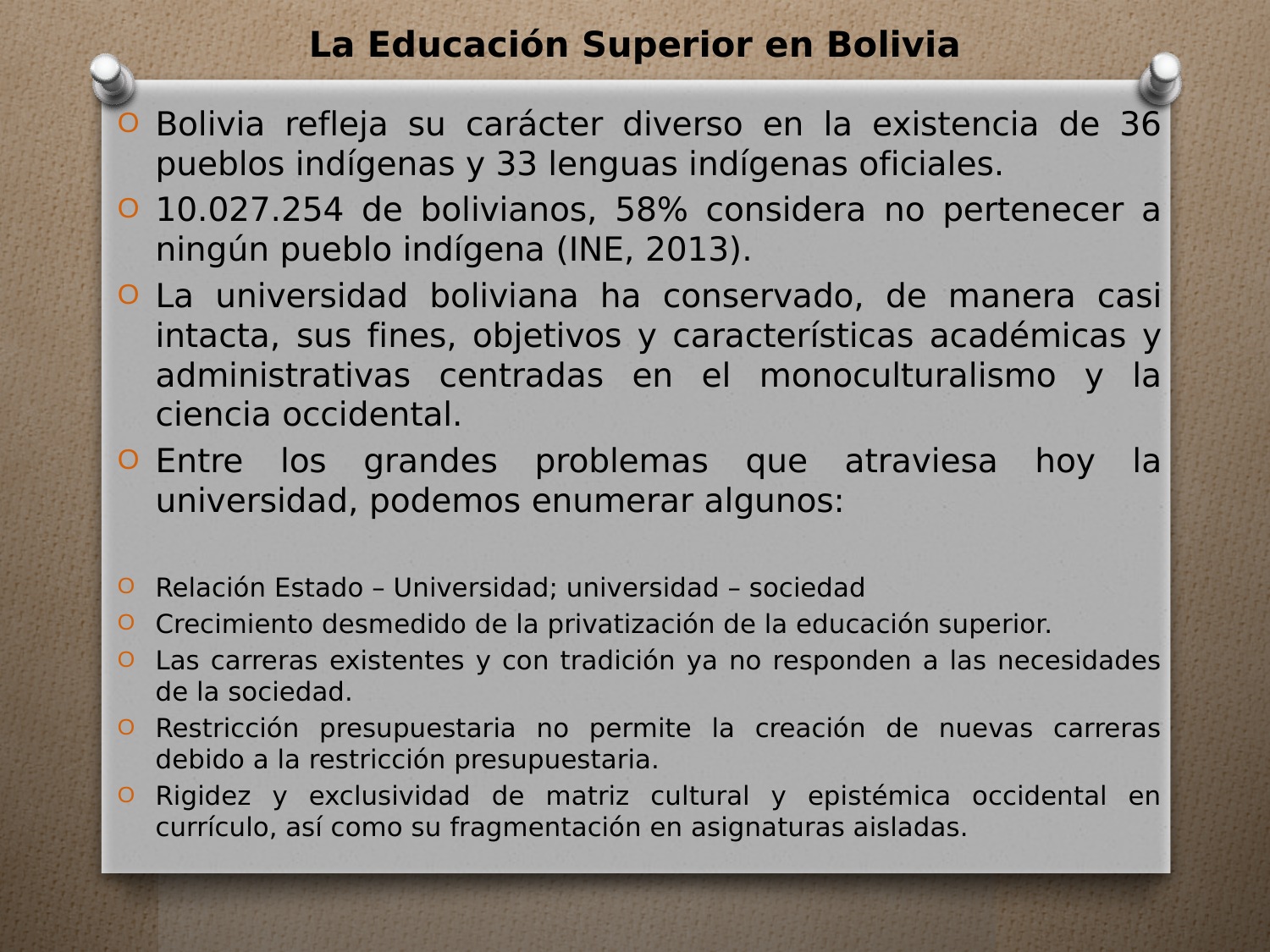

# La Educación Superior en Bolivia
Bolivia refleja su carácter diverso en la existencia de 36 pueblos indígenas y 33 lenguas indígenas oficiales.
10.027.254 de bolivianos, 58% considera no pertenecer a ningún pueblo indígena (INE, 2013).
La universidad boliviana ha conservado, de manera casi intacta, sus fines, objetivos y características académicas y administrativas centradas en el monoculturalismo y la ciencia occidental.
Entre los grandes problemas que atraviesa hoy la universidad, podemos enumerar algunos:

Relación Estado – Universidad; universidad – sociedad
Crecimiento desmedido de la privatización de la educación superior.
Las carreras existentes y con tradición ya no responden a las necesidades de la sociedad.
Restricción presupuestaria no permite la creación de nuevas carreras debido a la restricción presupuestaria.
Rigidez y exclusividad de matriz cultural y epistémica occidental en currículo, así como su fragmentación en asignaturas aisladas.